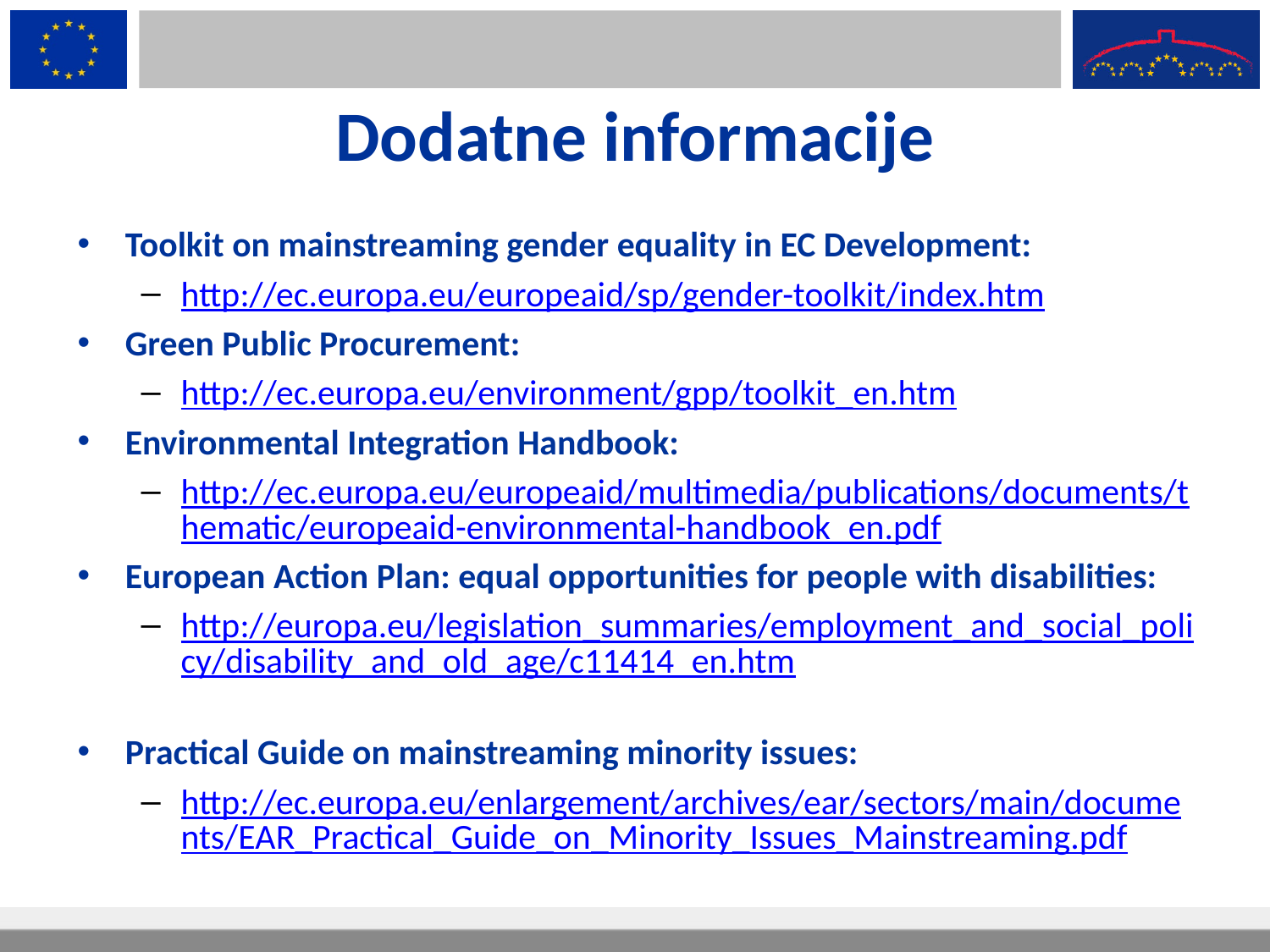

# Dodatne informacije

Toolkit on mainstreaming gender equality in EC Development:
http://ec.europa.eu/europeaid/sp/gender-toolkit/index.htm
Green Public Procurement:
http://ec.europa.eu/environment/gpp/toolkit_en.htm
Environmental Integration Handbook:
http://ec.europa.eu/europeaid/multimedia/publications/documents/thematic/europeaid-environmental-handbook_en.pdf
European Action Plan: equal opportunities for people with disabilities:
http://europa.eu/legislation_summaries/employment_and_social_policy/disability_and_old_age/c11414_en.htm
Practical Guide on mainstreaming minority issues:
http://ec.europa.eu/enlargement/archives/ear/sectors/main/documents/EAR_Practical_Guide_on_Minority_Issues_Mainstreaming.pdf